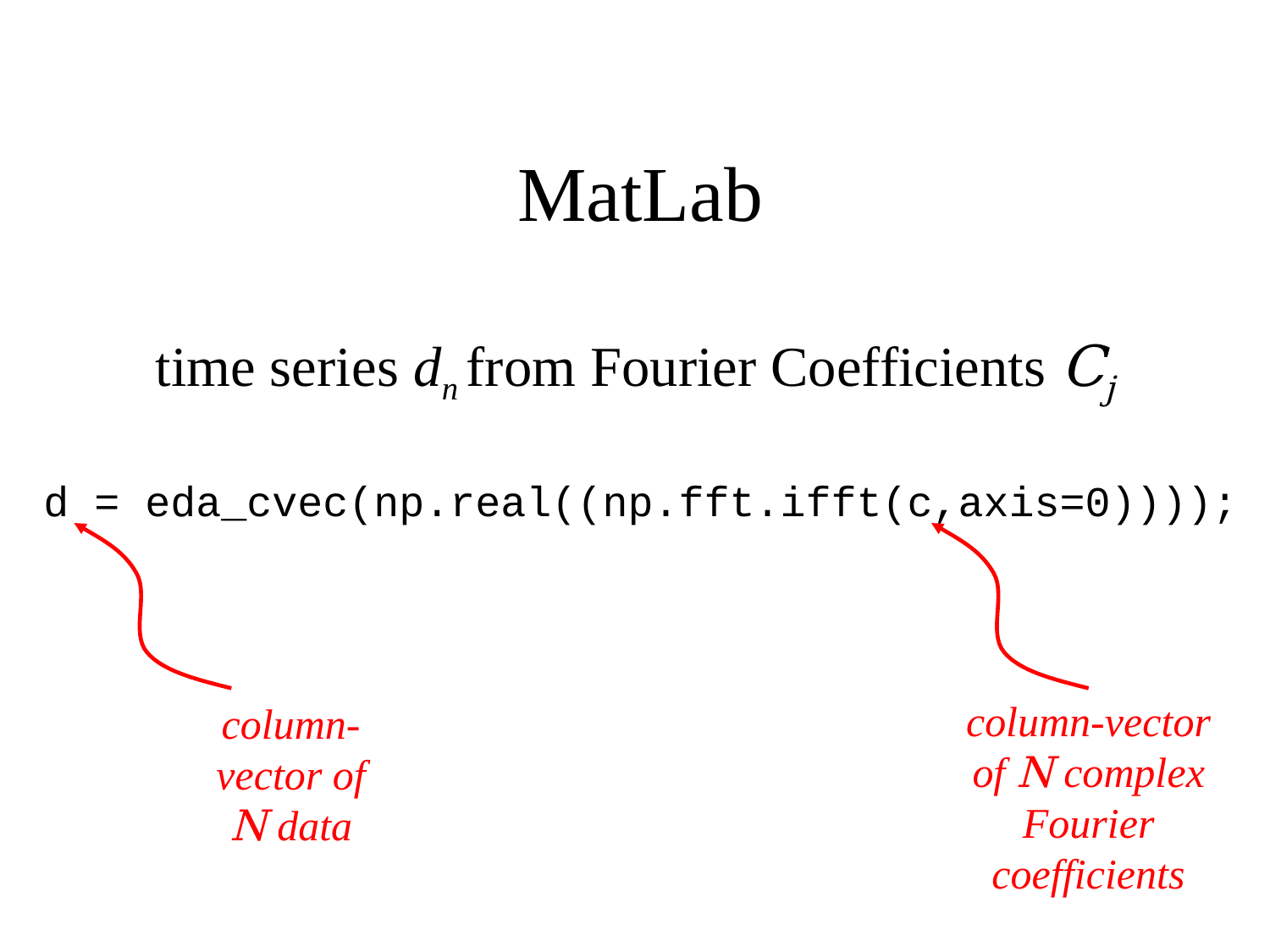

# MatLab time series dn from Fourier Coefficients Cj d = eda_cvec(np.real((np.fft.ifft(c,axis=0))));

column-vector of N complex Fourier coefficients
column-vector of N data